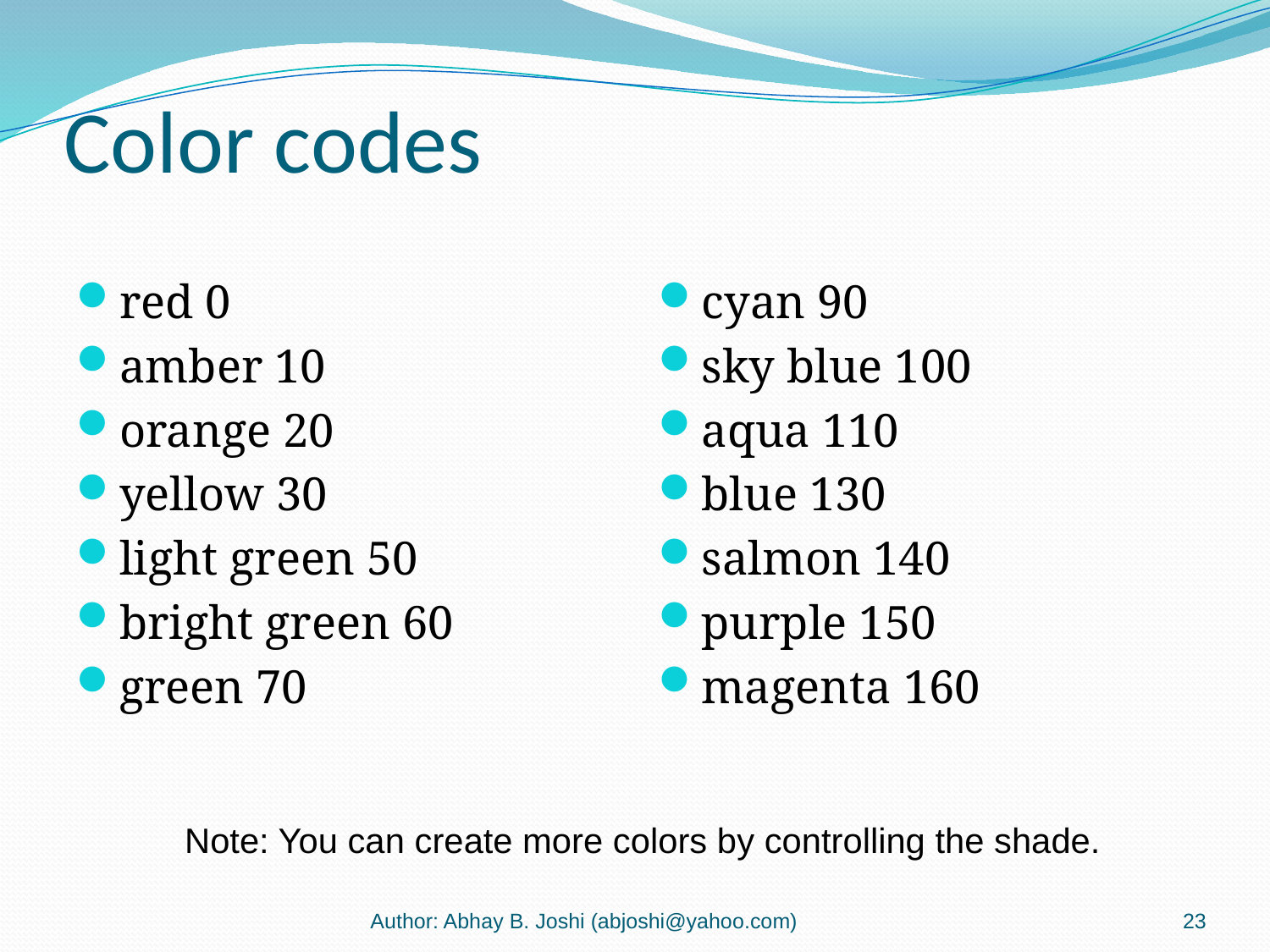

# Color codes
red 0
amber 10
orange 20
yellow 30
light green 50
bright green 60
green 70

cyan 90
sky blue 100
aqua 110
blue 130
salmon 140
purple 150
magenta 160

Note: You can create more colors by controlling the shade.
Author: Abhay B. Joshi (abjoshi@yahoo.com)
23